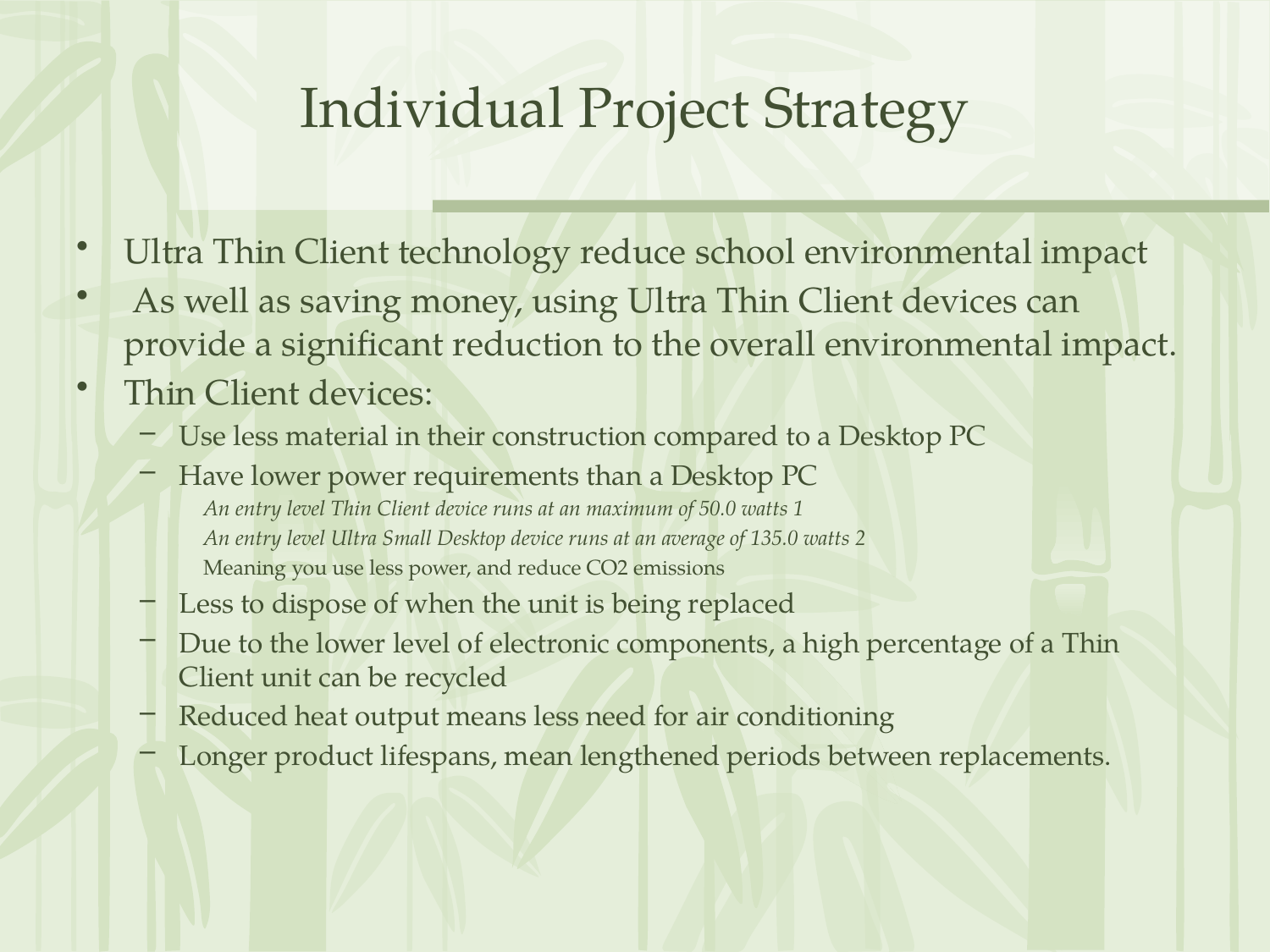

# Individual Project Strategy
Ultra Thin Client technology reduce school environmental impact
 As well as saving money, using Ultra Thin Client devices can provide a significant reduction to the overall environmental impact.
Thin Client devices:
Use less material in their construction compared to a Desktop PC
Have lower power requirements than a Desktop PC
An entry level Thin Client device runs at an maximum of 50.0 watts 1
An entry level Ultra Small Desktop device runs at an average of 135.0 watts 2
Meaning you use less power, and reduce CO2 emissions
Less to dispose of when the unit is being replaced
Due to the lower level of electronic components, a high percentage of a Thin Client unit can be recycled
Reduced heat output means less need for air conditioning
Longer product lifespans, mean lengthened periods between replacements.